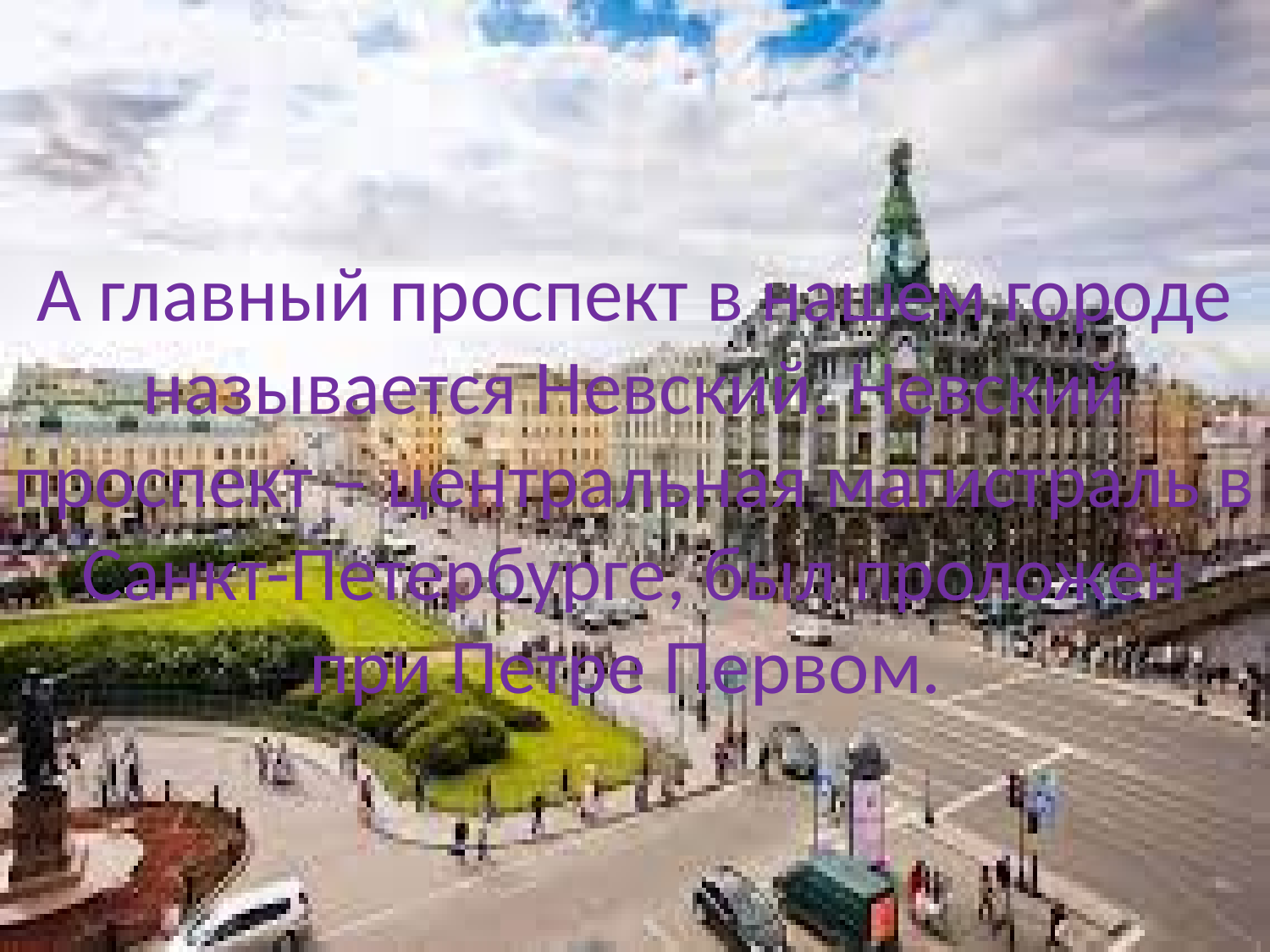

# А главный проспект в нашем городе называется Невский. Невский проспект – центральная магистраль в Санкт-Петербурге, был проложен при Петре Первом.